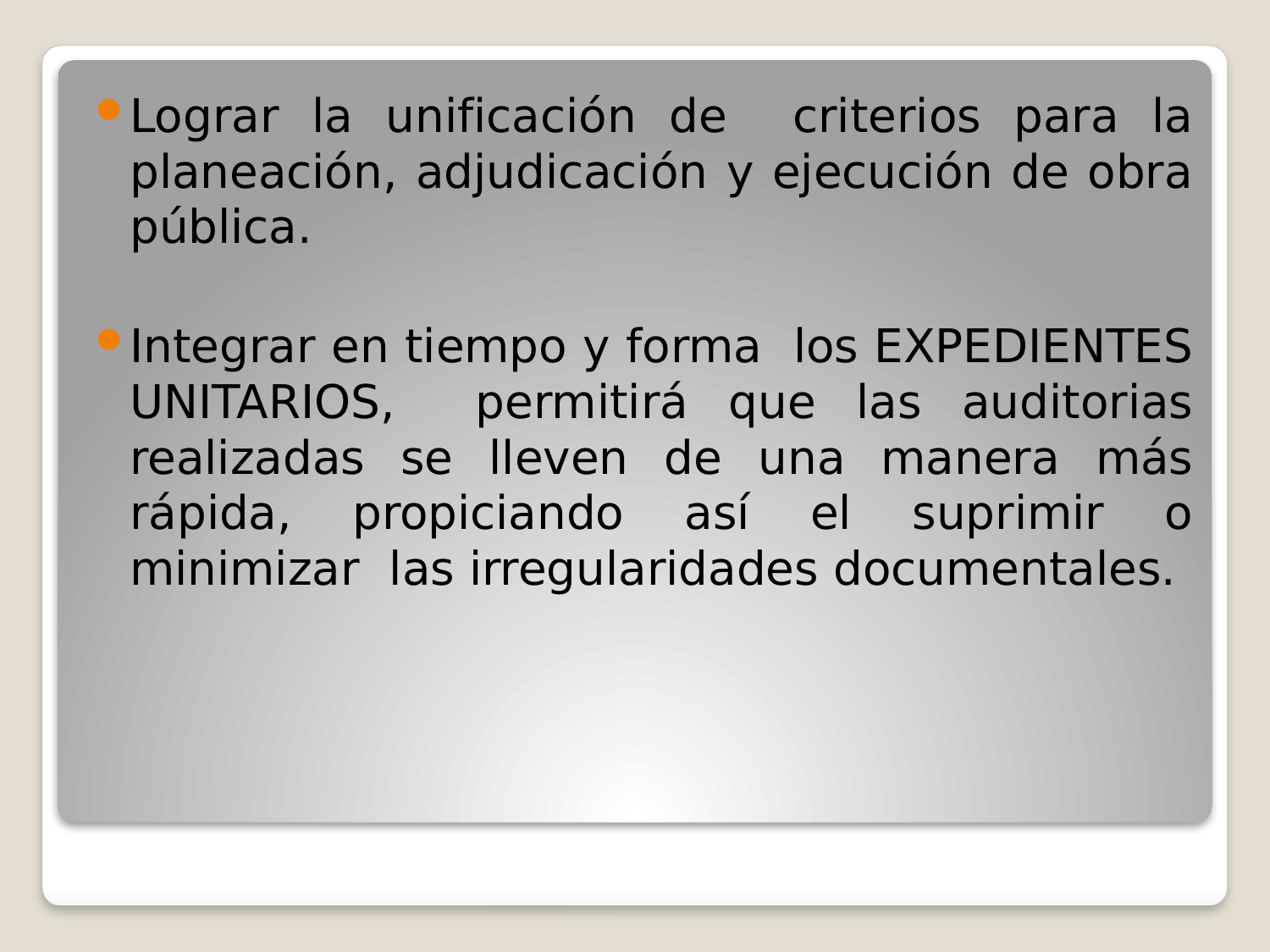

Lograr la unificación de  criterios para la planeación, adjudicación y ejecución de obra pública.

Integrar en tiempo y forma  los EXPEDIENTES UNITARIOS,  permitirá que las auditorias realizadas se lleven de una manera más rápida, propiciando así el suprimir o minimizar  las irregularidades documentales.

#